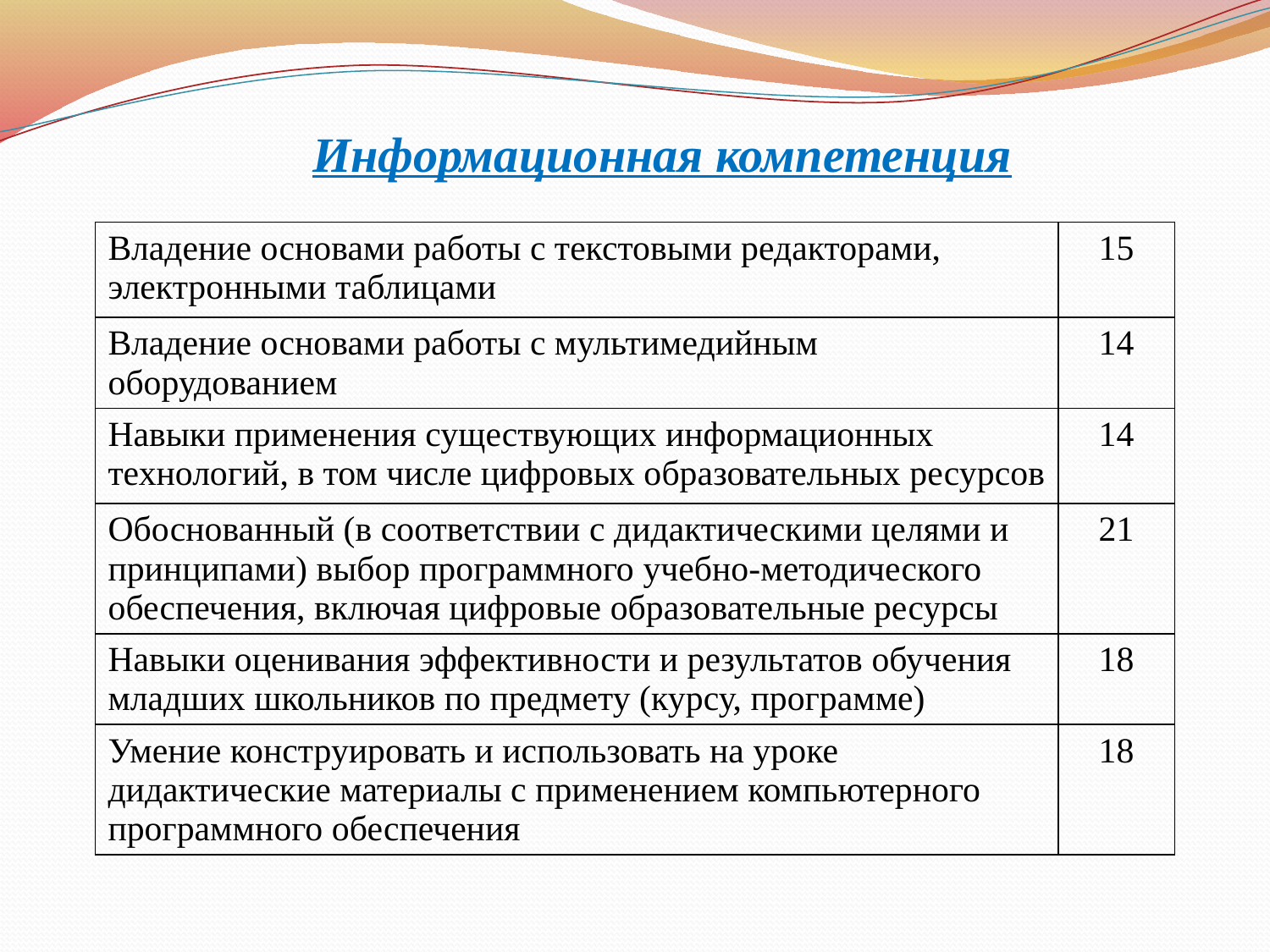

Информационная компетенция
| Владение основами работы с текстовыми редакторами, электронными таблицами | 15 |
| --- | --- |
| Владение основами работы с мультимедийным оборудованием | 14 |
| Навыки применения существующих информационных технологий, в том числе цифровых образовательных ресурсов | 14 |
| Обоснованный (в соответствии с дидактическими целями и принципами) выбор программного учебно-методического обеспечения, включая цифровые образовательные ресурсы | 21 |
| Навыки оценивания эффективности и результатов обучения младших школьников по предмету (курсу, программе) | 18 |
| Умение конструировать и использовать на уроке дидактические материалы с применением компьютерного программного обеспечения | 18 |